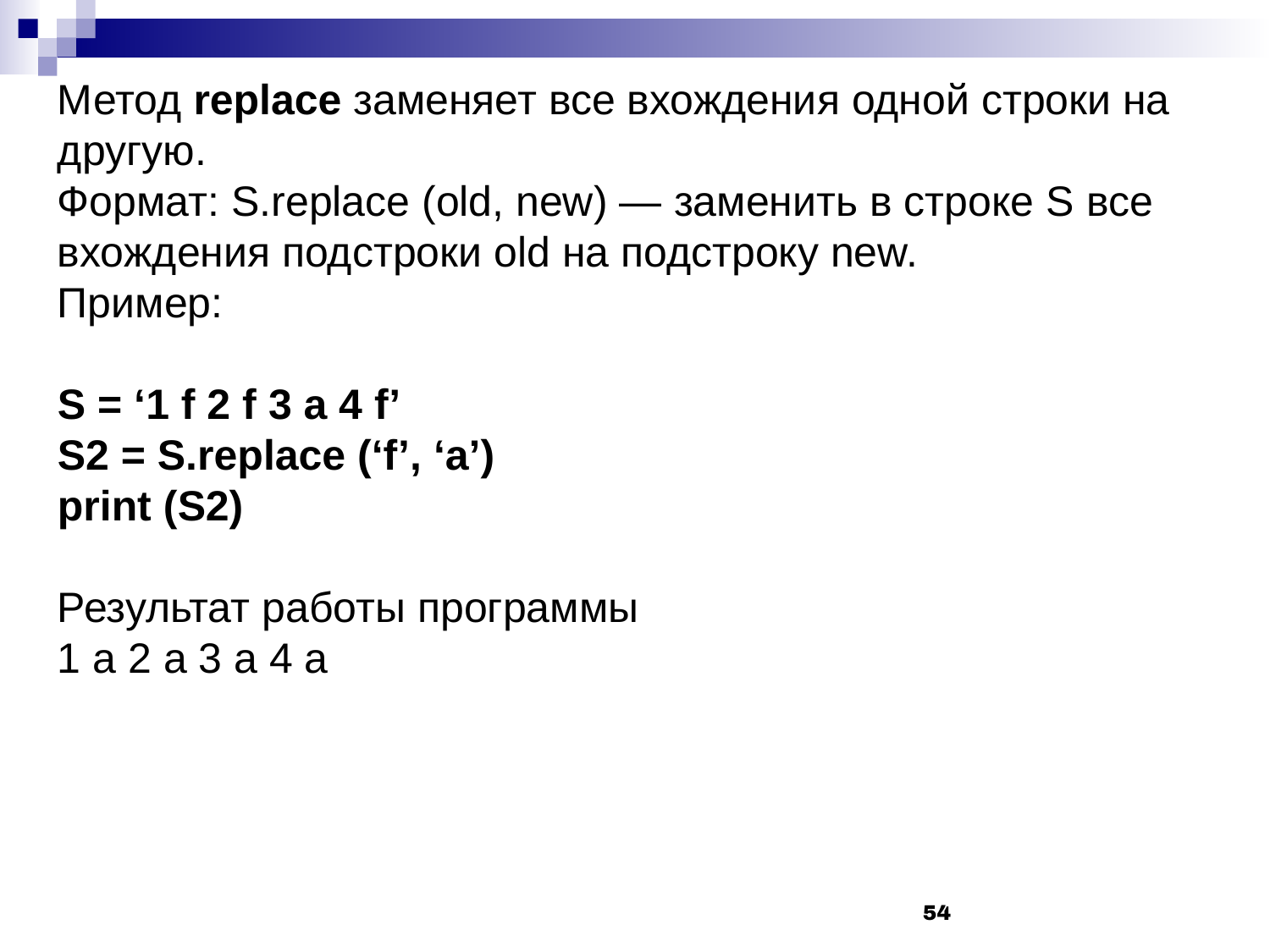

Метод replace заменяет все вхождения одной строки на другую.
Формат: S.replace (old, new) — заменить в строке S все вхождения подстроки old на подстроку new.
Пример:

S = ‘1 f 2 f 3 a 4 f’
S2 = S.replace (‘f’, ‘a’)
print (S2)

Результат работы программы
1 a 2 a 3 a 4 a
54